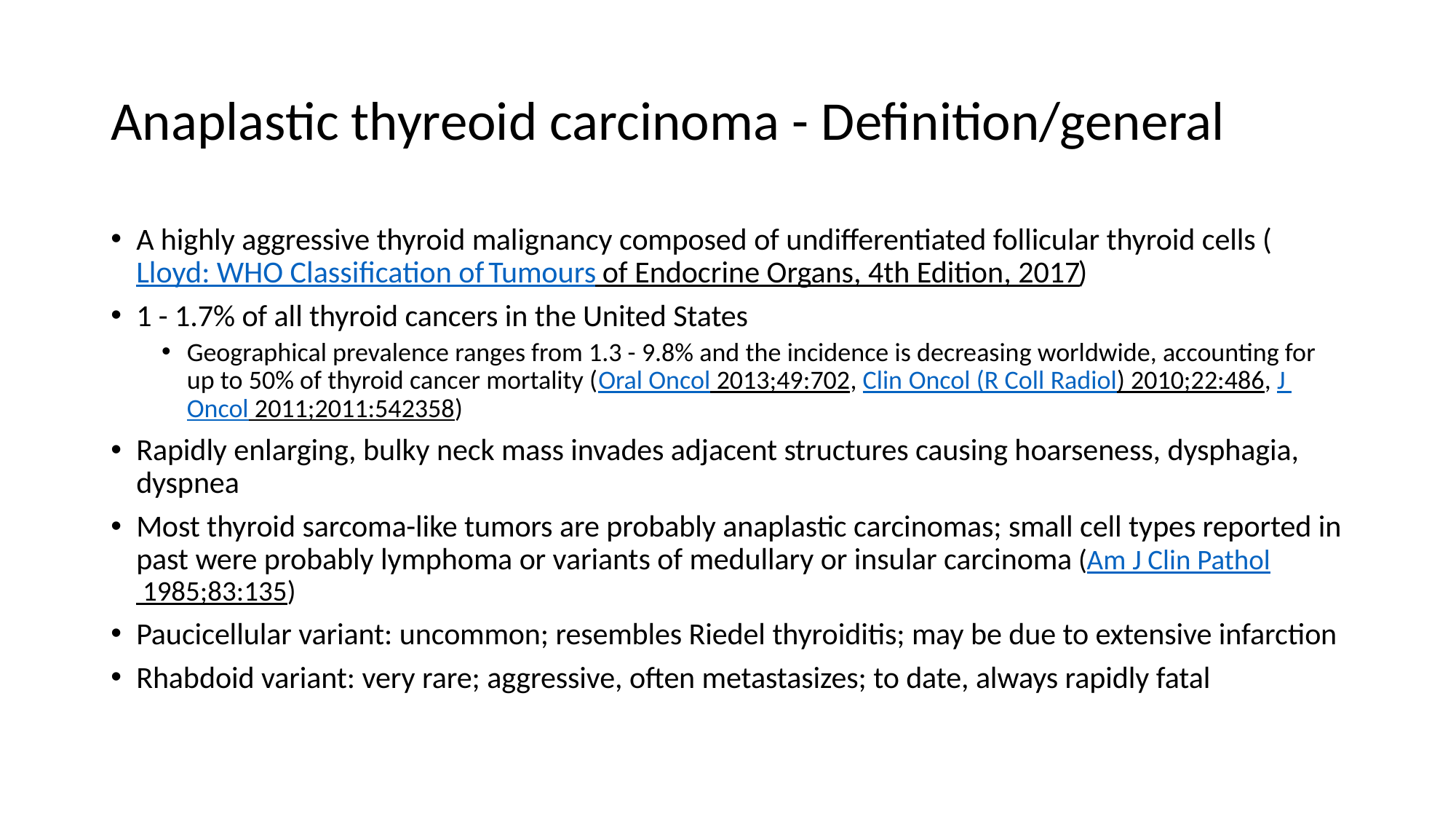

# Anaplastic thyreoid carcinoma - Definition/general
A highly aggressive thyroid malignancy composed of undifferentiated follicular thyroid cells (Lloyd: WHO Classification of Tumours of Endocrine Organs, 4th Edition, 2017)
1 - 1.7% of all thyroid cancers in the United States
Geographical prevalence ranges from 1.3 - 9.8% and the incidence is decreasing worldwide, accounting for up to 50% of thyroid cancer mortality (Oral Oncol 2013;49:702, Clin Oncol (R Coll Radiol) 2010;22:486, J Oncol 2011;2011:542358)
Rapidly enlarging, bulky neck mass invades adjacent structures causing hoarseness, dysphagia, dyspnea
Most thyroid sarcoma-like tumors are probably anaplastic carcinomas; small cell types reported in past were probably lymphoma or variants of medullary or insular carcinoma (Am J Clin Pathol 1985;83:135)
Paucicellular variant: uncommon; resembles Riedel thyroiditis; may be due to extensive infarction
Rhabdoid variant: very rare; aggressive, often metastasizes; to date, always rapidly fatal